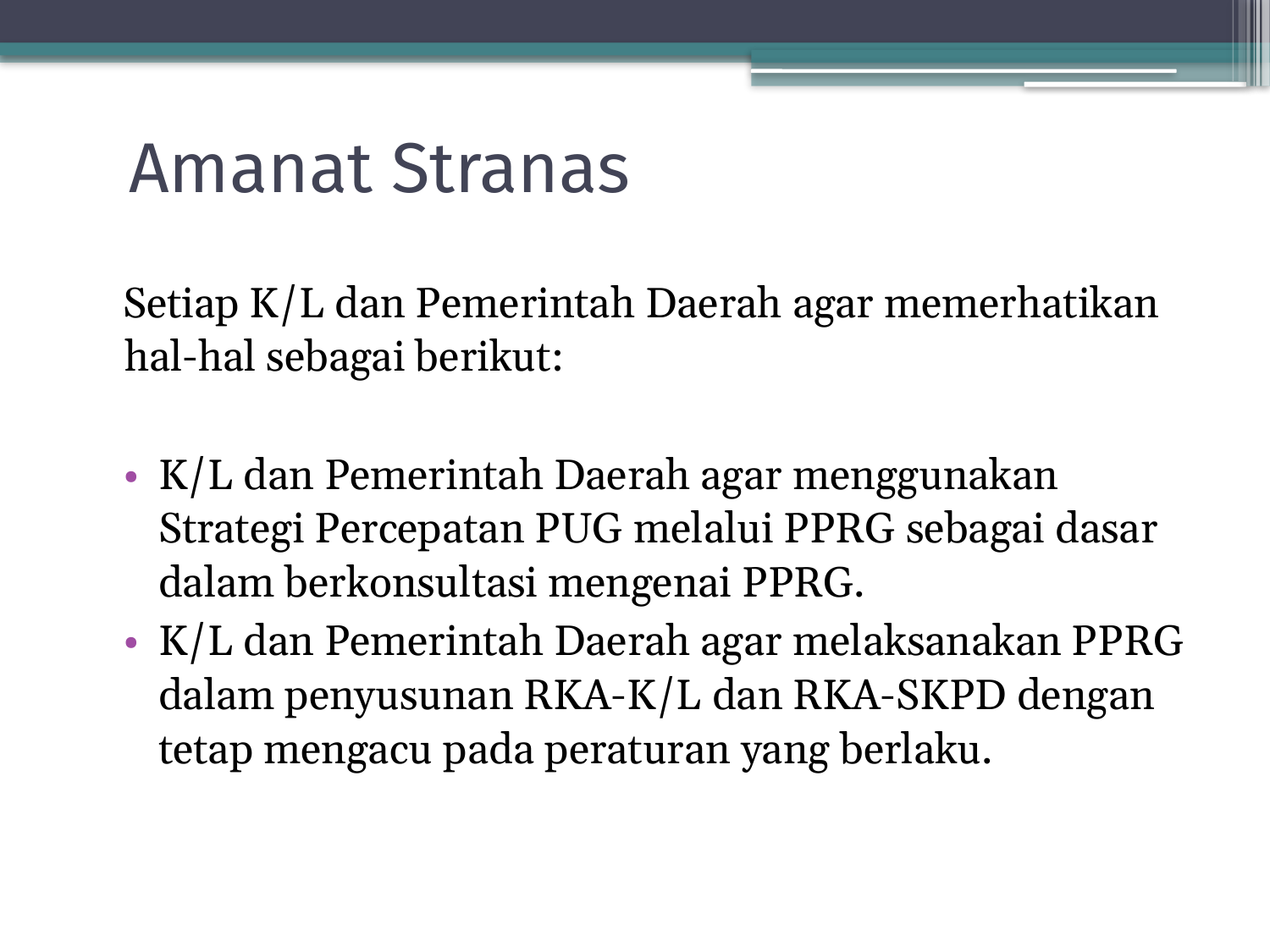

# Amanat Stranas
Setiap K/L dan Pemerintah Daerah agar memerhatikan hal-hal sebagai berikut:

K/L dan Pemerintah Daerah agar menggunakan Strategi Percepatan PUG melalui PPRG sebagai dasar dalam berkonsultasi mengenai PPRG.
K/L dan Pemerintah Daerah agar melaksanakan PPRG dalam penyusunan RKA-K/L dan RKA-SKPD dengan tetap mengacu pada peraturan yang berlaku.